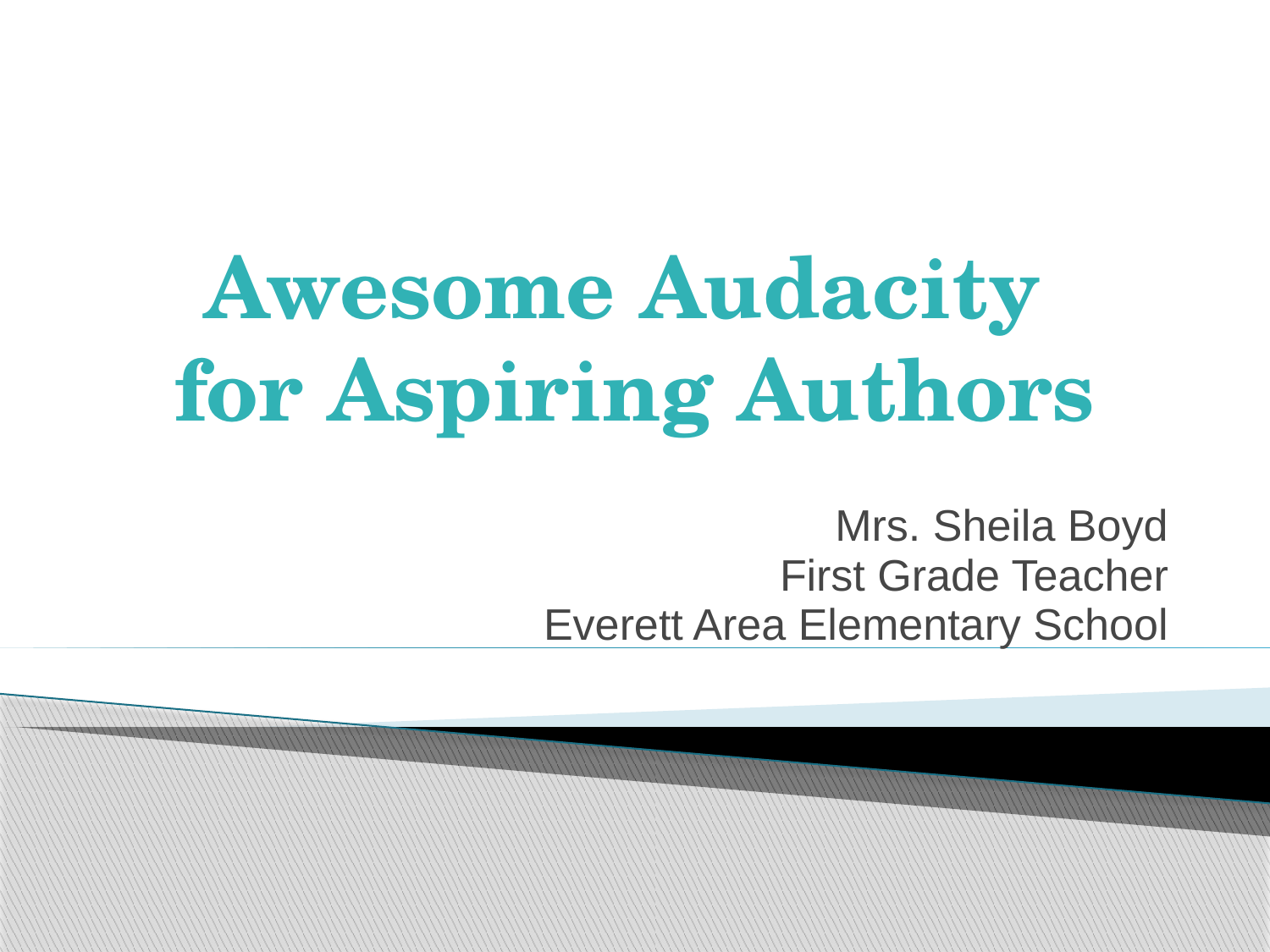

# Awesome Audacity for Aspiring Authors
Mrs. Sheila Boyd
First Grade Teacher
Everett Area Elementary School